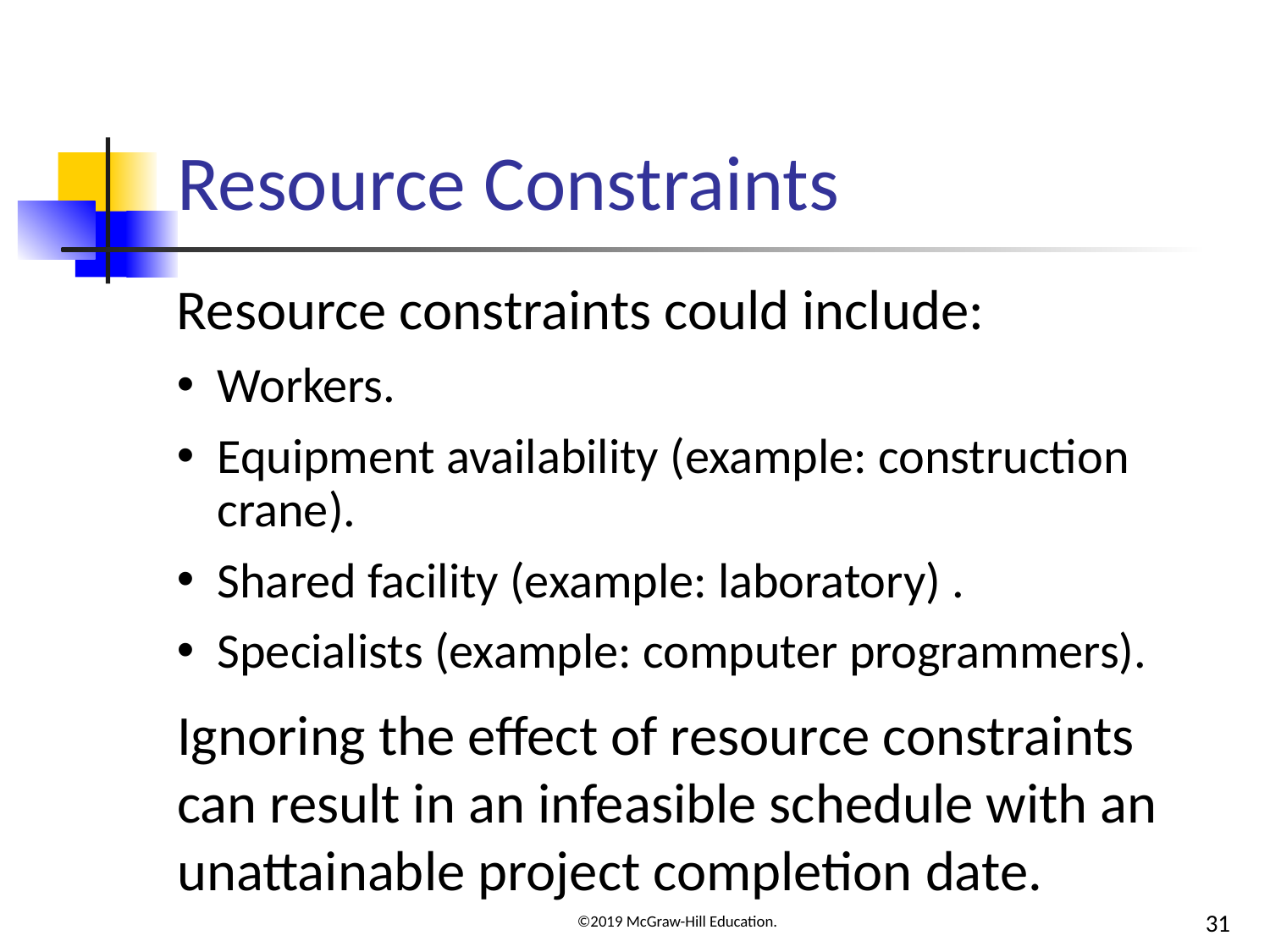

# Resource Constraints
Resource constraints could include:
Workers.
Equipment availability (example: construction crane).
Shared facility (example: laboratory) .
Specialists (example: computer programmers).
Ignoring the effect of resource constraints can result in an infeasible schedule with an unattainable project completion date.